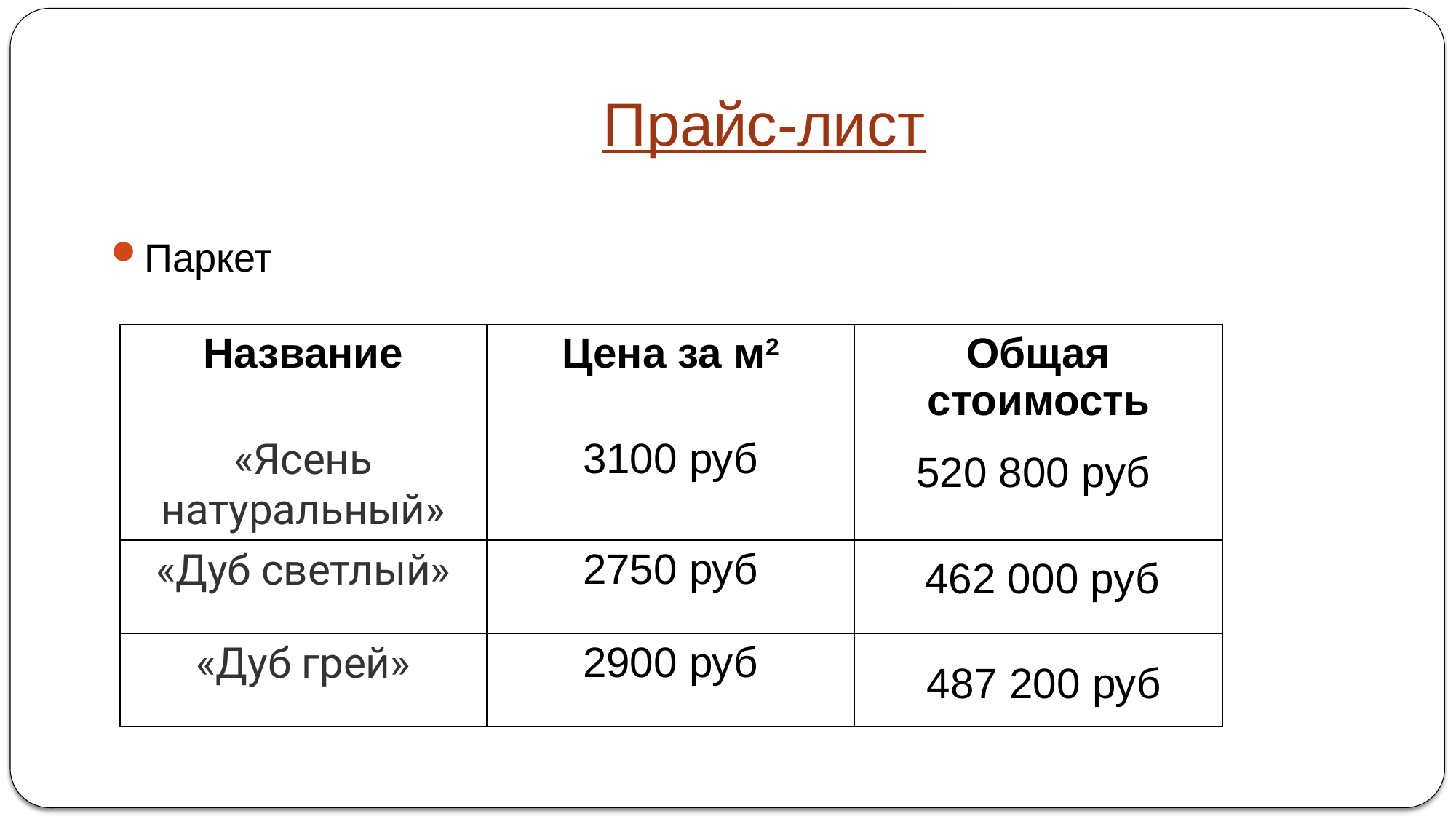

# Прайс-лист
Паркет
| Название | Цена за м2 | Общая стоимость |
| --- | --- | --- |
| «Ясень натуральный» | 3100 руб |  |
| «Дуб светлый» | 2750 руб |  |
| «Дуб грей» | 2900 руб |  |
520 800 руб
462 000 руб
487 200 руб